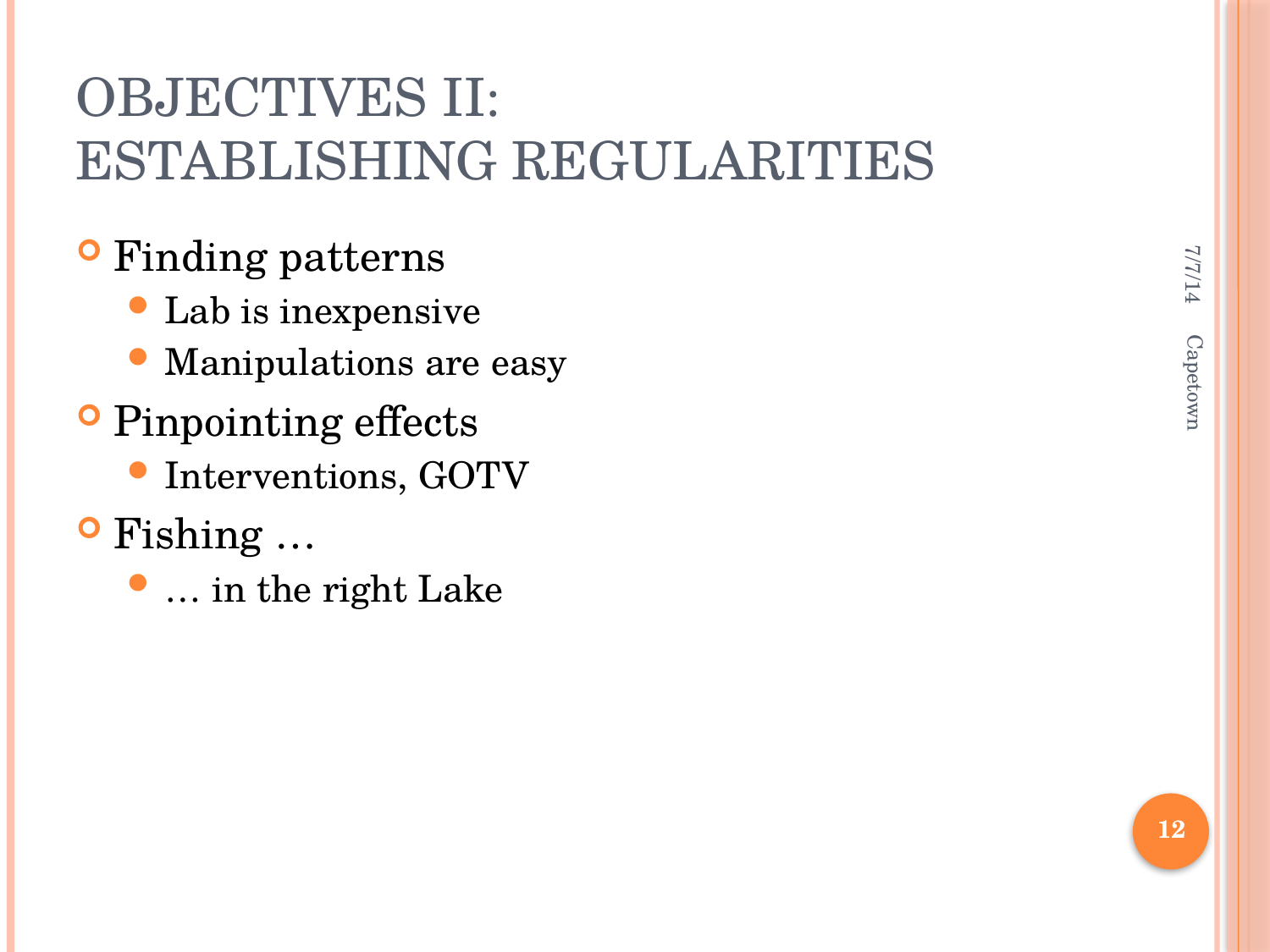

# Objectives II: Establishing Regularities
7/7/14
Finding patterns
Lab is inexpensive
Manipulations are easy
Pinpointing effects
Interventions, GOTV
Fishing …
… in the right Lake
Capetown
12